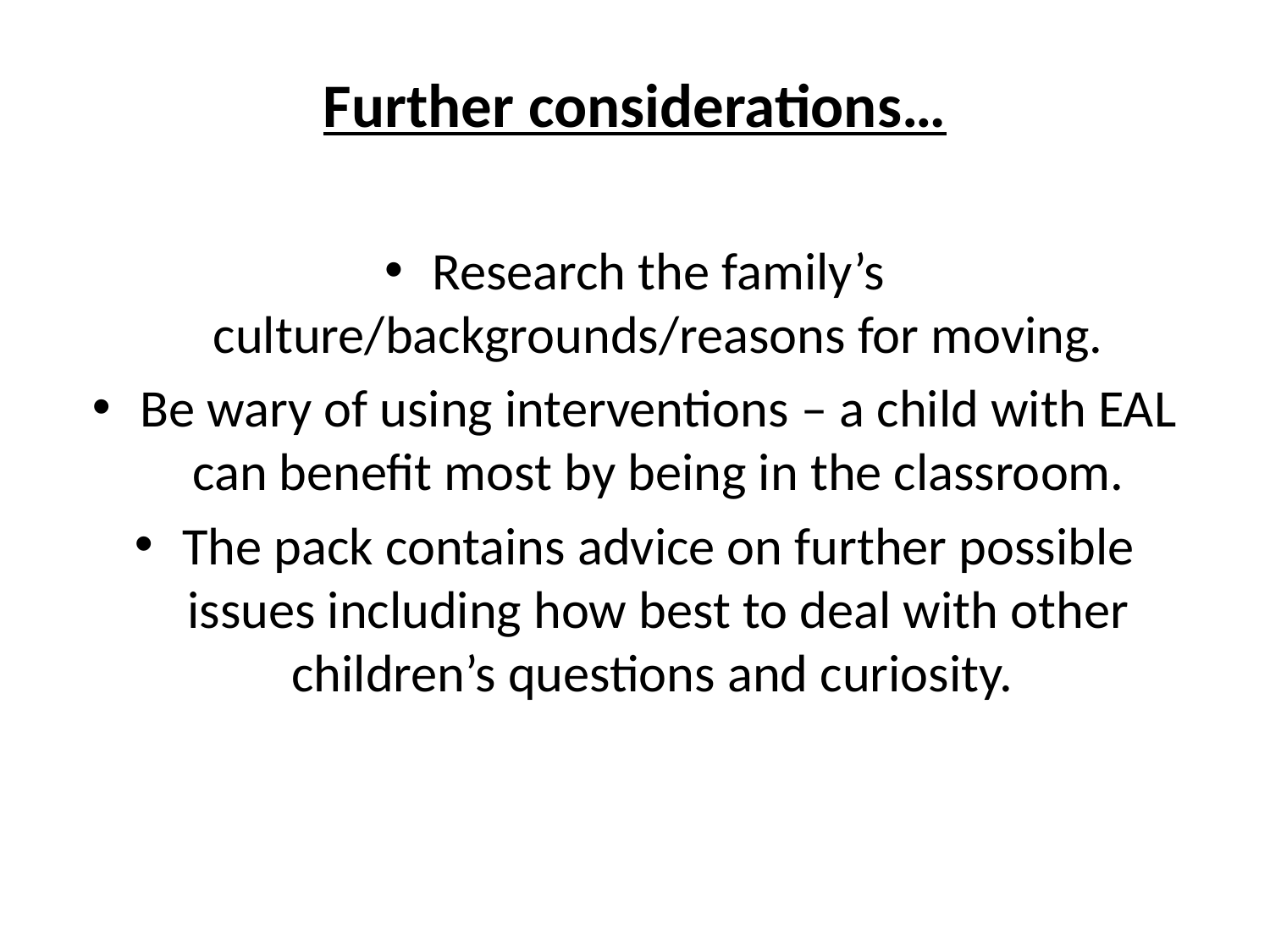

Further considerations…

Research the family’s culture/backgrounds/reasons for moving.
Be wary of using interventions – a child with EAL can benefit most by being in the classroom.
The pack contains advice on further possible issues including how best to deal with other children’s questions and curiosity.